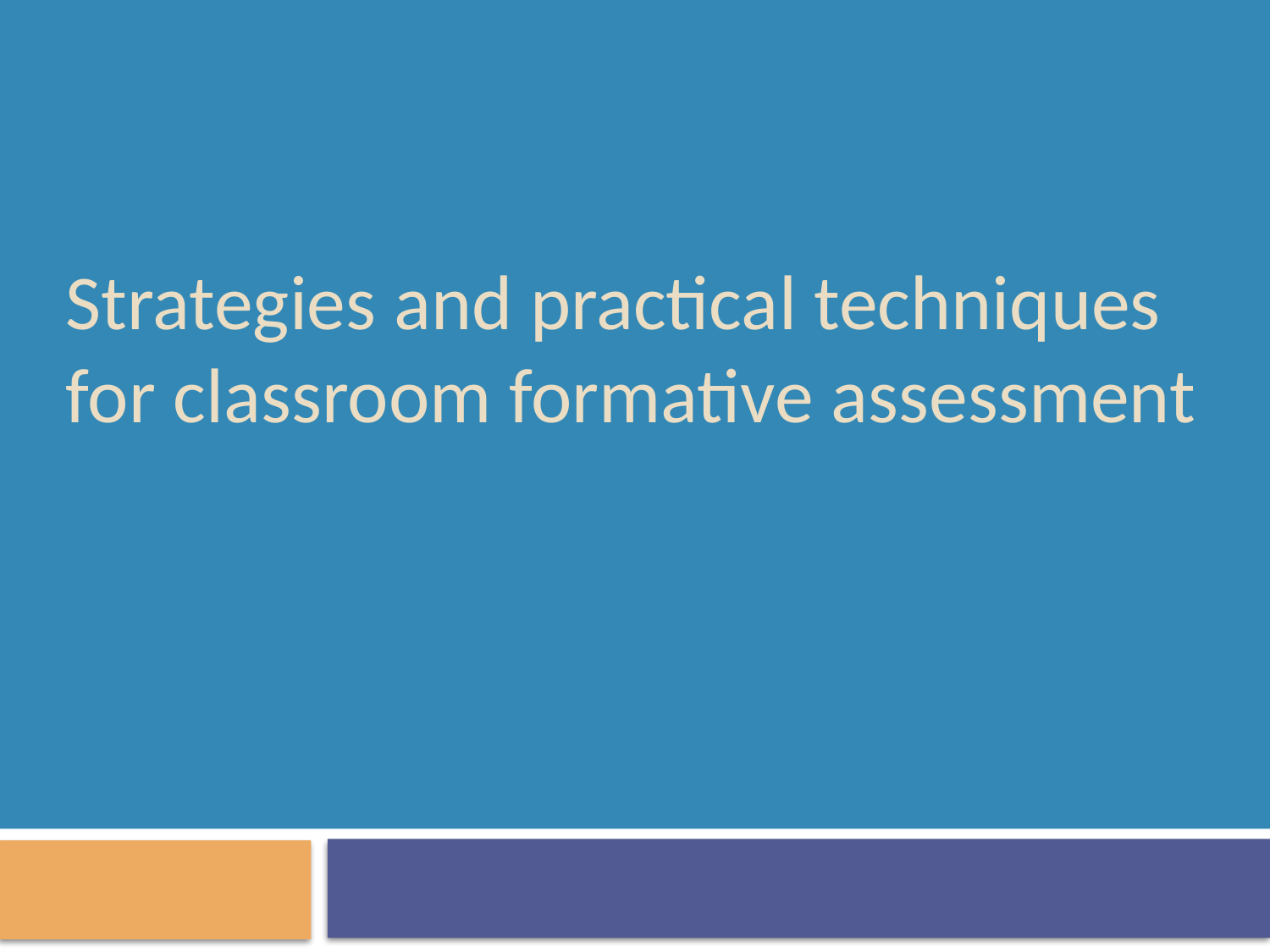

# Strategies and practical techniques for classroom formative assessment